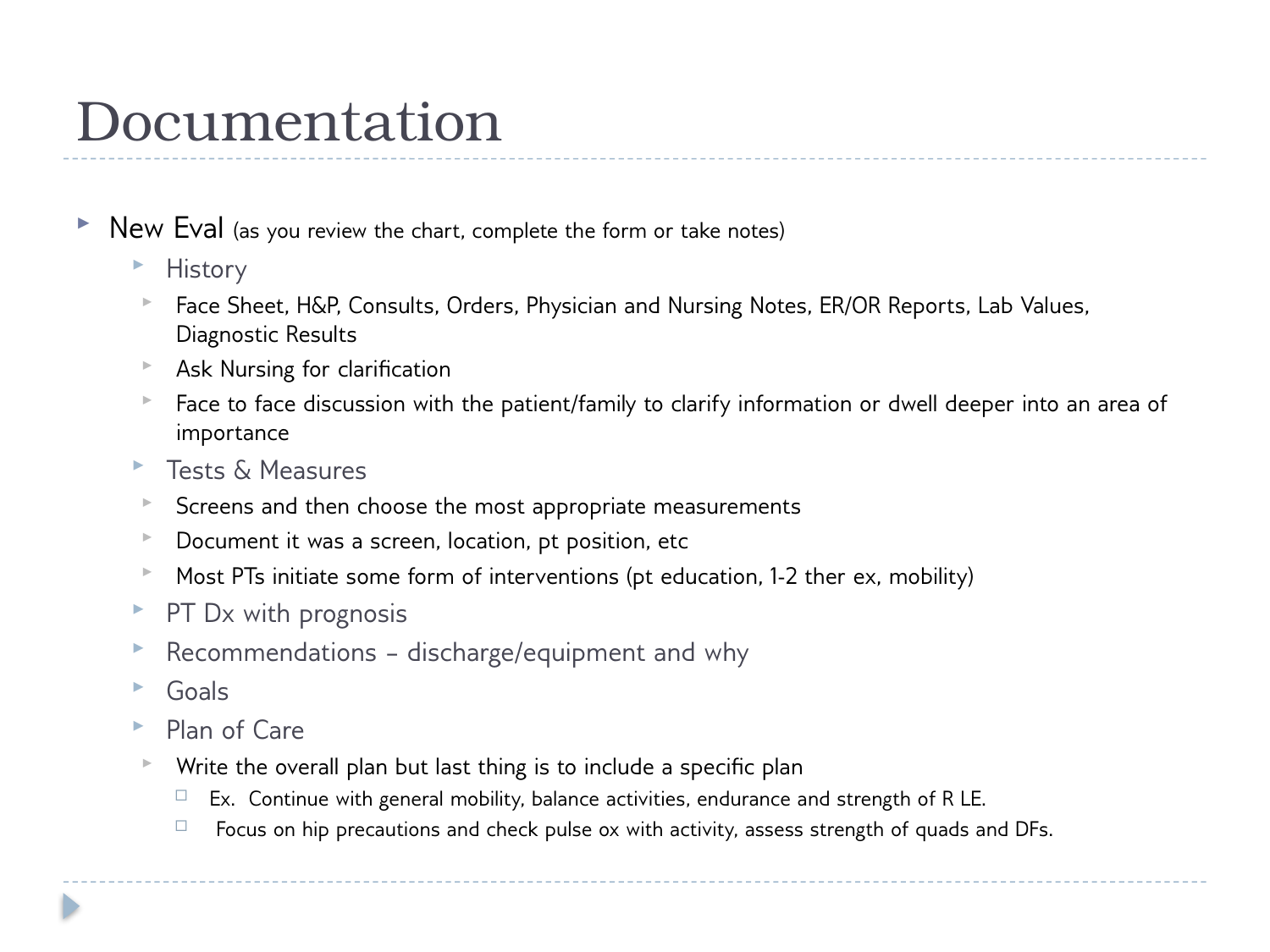

# Documentation
New Eval (as you review the chart, complete the form or take notes)
History
Face Sheet, H&P, Consults, Orders, Physician and Nursing Notes, ER/OR Reports, Lab Values, Diagnostic Results
Ask Nursing for clarification
Face to face discussion with the patient/family to clarify information or dwell deeper into an area of importance
Tests & Measures
Screens and then choose the most appropriate measurements
Document it was a screen, location, pt position, etc
Most PTs initiate some form of interventions (pt education, 1-2 ther ex, mobility)
PT Dx with prognosis
Recommendations – discharge/equipment and why
Goals
Plan of Care
Write the overall plan but last thing is to include a specific plan
Ex.  Continue with general mobility, balance activities, endurance and strength of R LE.
 Focus on hip precautions and check pulse ox with activity, assess strength of quads and DFs.